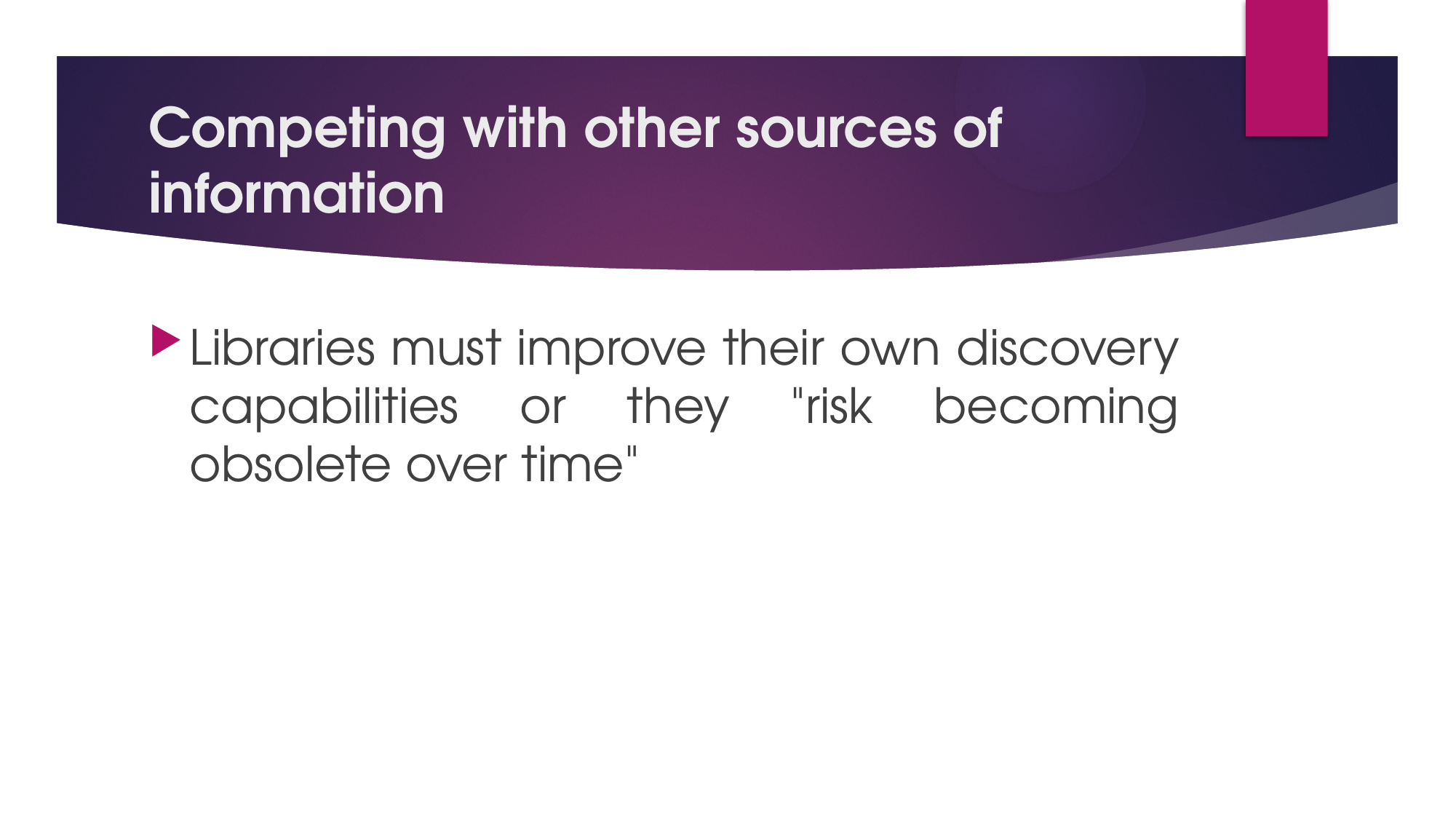

# Competing with other sources of information
Libraries must improve their own discovery capabilities or they "risk becoming obsolete over time"